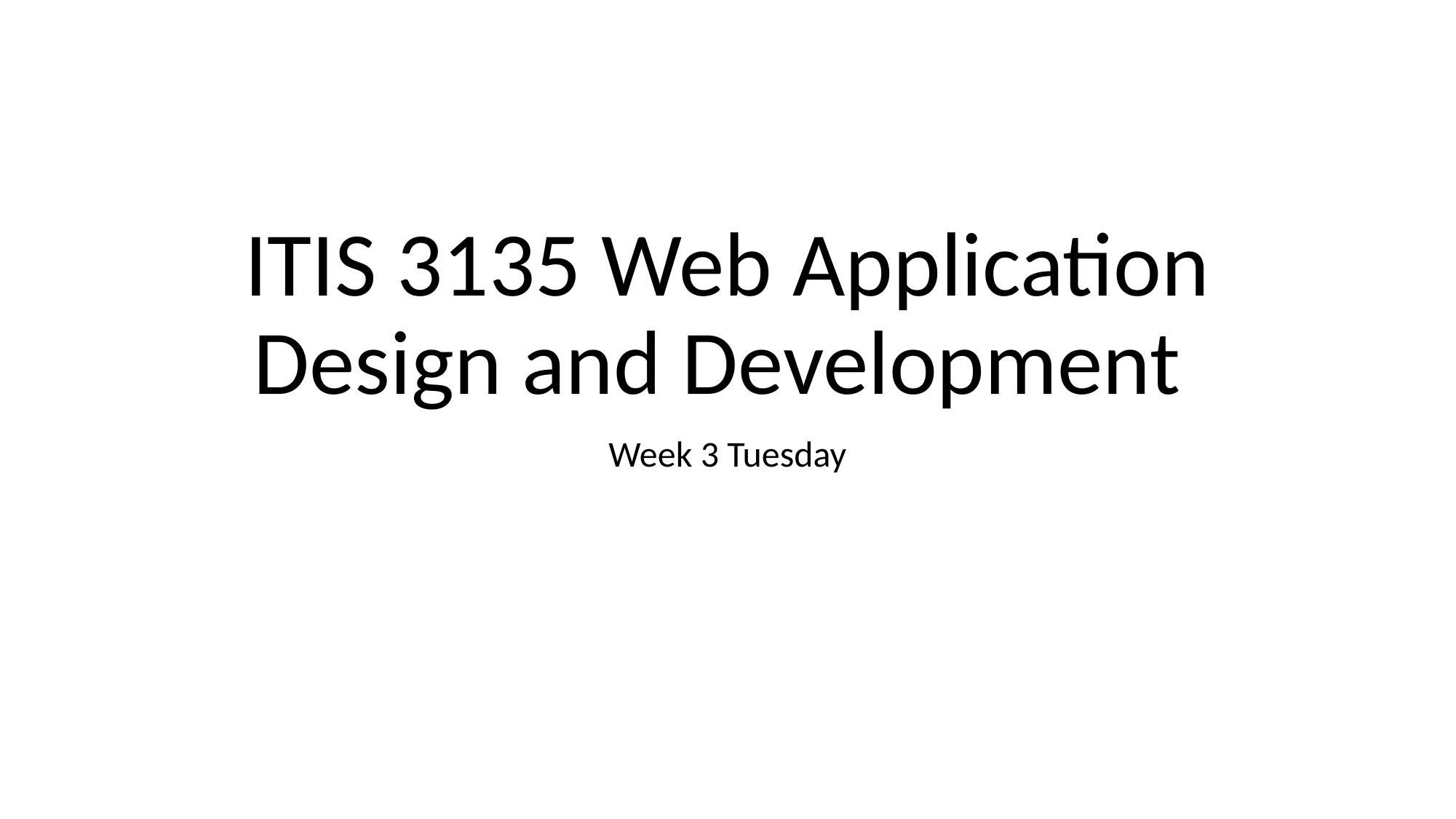

# ITIS 3135 Web Application Design and Development
Week 3 Tuesday